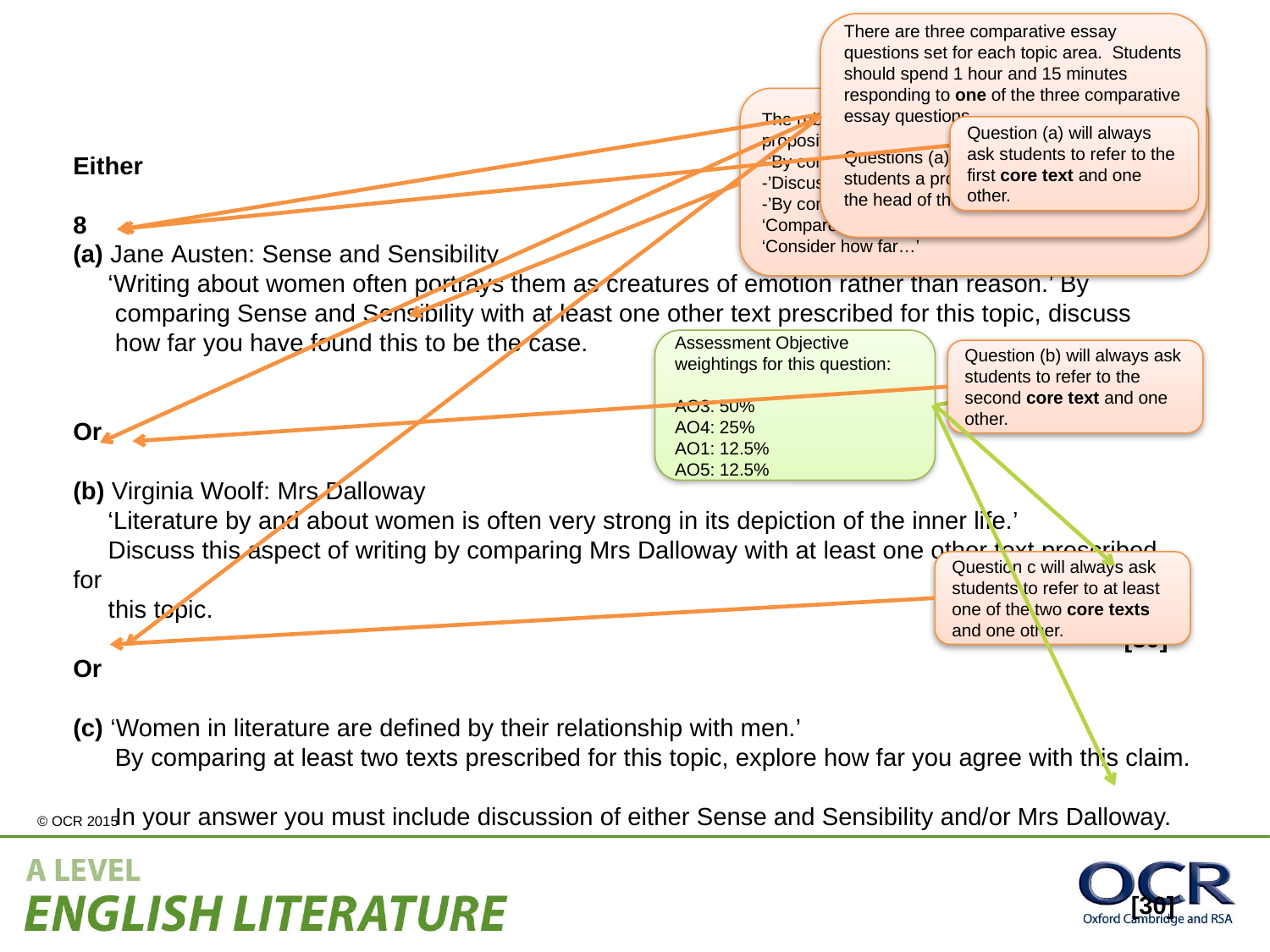

There are three comparative essay questions set for each topic area.  Students should spend 1 hour and 15 minutes responding to one of the three comparative essay questions.

Questions (a), (b) and (c) will always offer students a proposition to engage with at the head of the question.

The rubric will ask students to engage with the proposition in a variety of potential ways, for example:
-’By comparing text a and text b…discuss how far’
-’Discuss this aspect of writing’
-’By comparing text a and text b…explore how far’
‘Compare ways in which author a portrays..’
‘Consider how far…’
Question (a) will always ask students to refer to the first core text and one other.
Either

8
(a) Jane Austen: Sense and Sensibility
     ‘Writing about women often portrays them as creatures of emotion rather than reason.’ By
      comparing Sense and Sensibility with at least one other text prescribed for this topic, discuss
      how far you have found this to be the case.                                                                                                                                                                                                        								     [30]
Or

(b) Virginia Woolf: Mrs Dalloway
     ‘Literature by and about women is often very strong in its depiction of the inner life.’
     Discuss this aspect of writing by comparing Mrs Dalloway with at least one other text prescribed for
     this topic.
								     [30]
Or

(c) ‘Women in literature are defined by their relationship with men.’
      By comparing at least two texts prescribed for this topic, explore how far you agree with this claim.
      In your answer you must include discussion of either Sense and Sensibility and/or Mrs Dalloway.
								      [30]
Assessment Objective weightings for this question:

AO3: 50%
AO4: 25%
AO1: 12.5%
AO5: 12.5%
Question (b) will always ask students to refer to the second core text and one other.
Question c will always ask students to refer to at least one of the two core texts and one other.